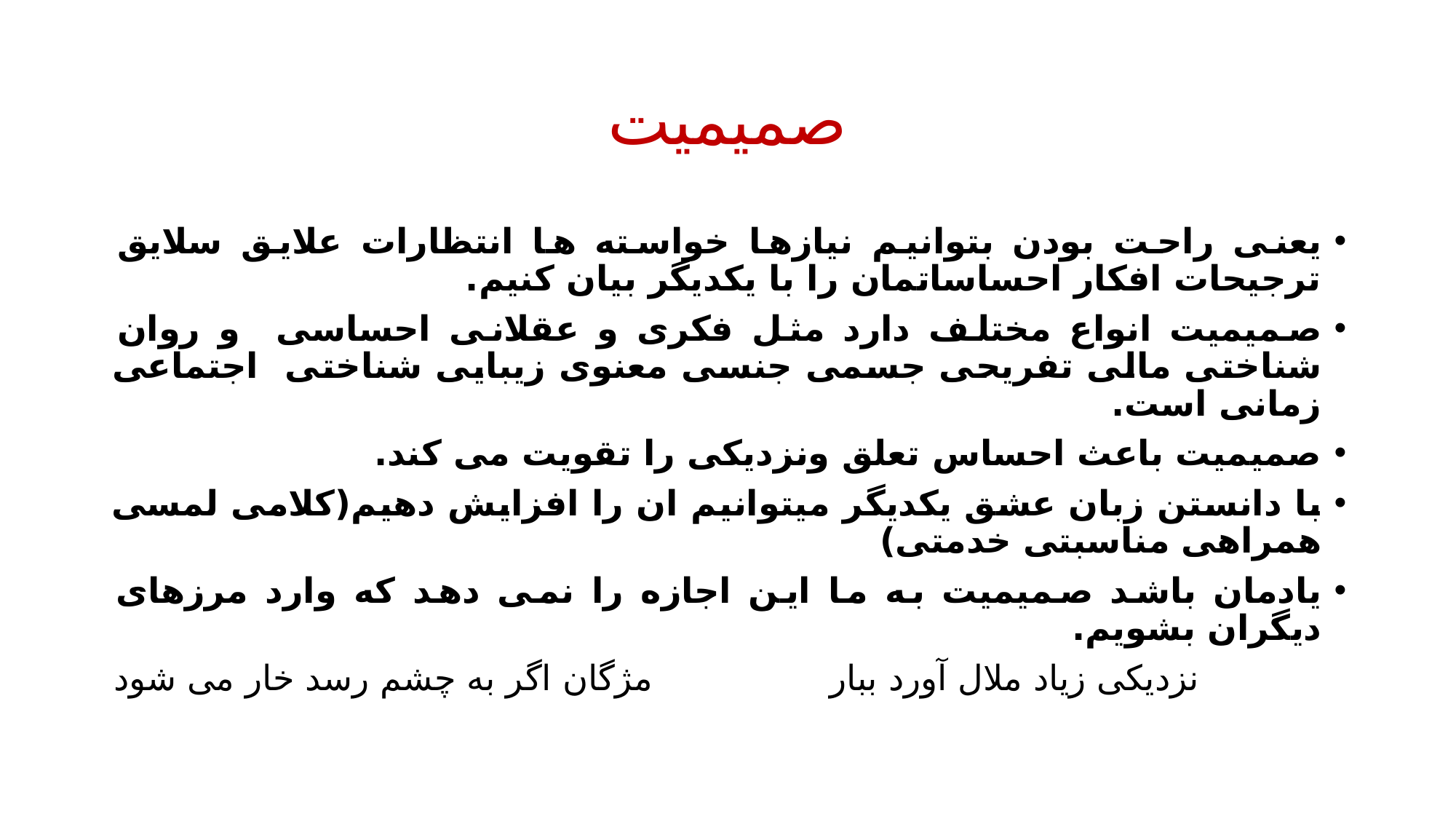

# صمیمیت
یعنی راحت بودن بتوانیم نیازها خواسته ها انتظارات علایق سلایق ترجیحات افکار احساساتمان را با یکدیگر بیان کنیم.
صمیمیت انواع مختلف دارد مثل فکری و عقلانی احساسی  و روان شناختی مالی تفریحی جسمی جنسی معنوی زیبایی شناختی  اجتماعی زمانی است.
صمیمیت باعث احساس تعلق ونزدیکی را تقویت می کند.
با دانستن زبان عشق یکدیگر میتوانیم ان را افزایش دهیم(کلامی لمسی همراهی مناسبتی خدمتی)
یادمان باشد صمیمیت به ما این اجازه را نمی دهد که وارد مرزهای دیگران بشویم.
            نزدیکی زیاد ملال آورد ببار                مژگان اگر به چشم رسد خار می شود